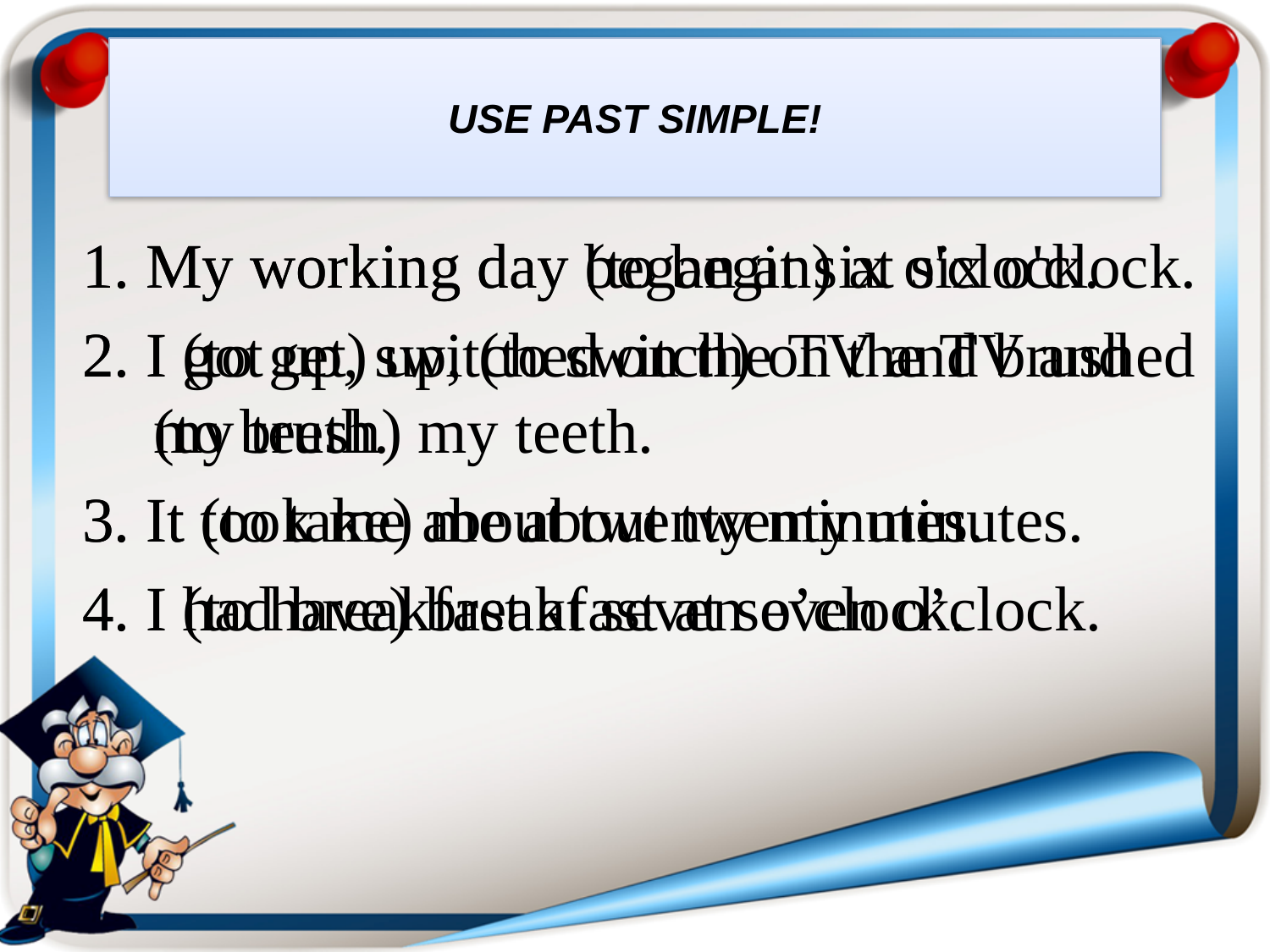

# Use Past Simple!
1. My working day (to begin) at six o'clock.
2. I (to get) up, (to switch) on the TV and (to brush) my teeth.
3. It (to take) me about twenty minutes.
4. I (to have) breakfast at seven o’clock.

1. My working day began at six o'clock.
2. I got up, switched on the TV and brushed my teeth.
3. It took me about twenty minutes.
4. I had breakfast at seven o’clock.